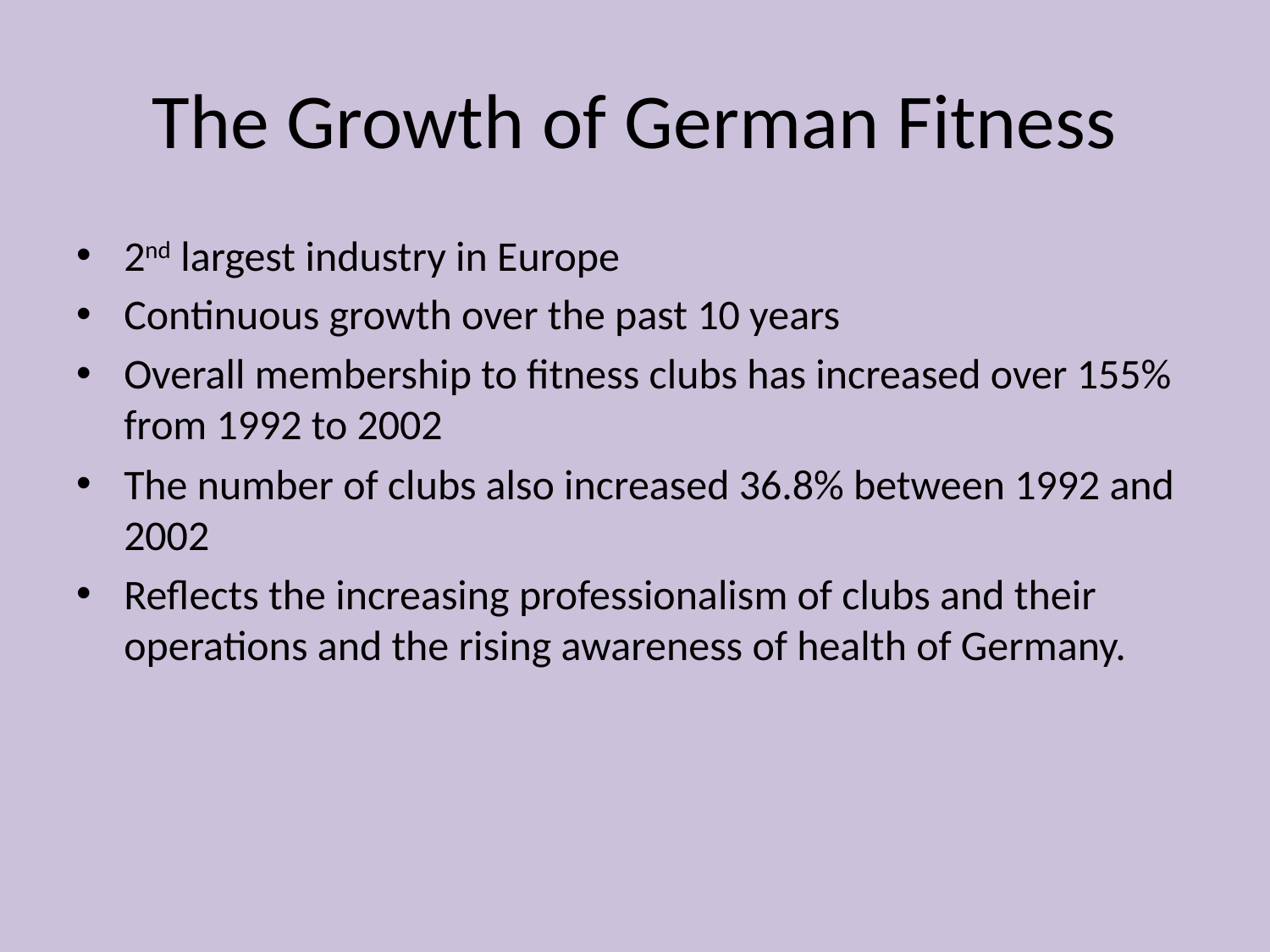

# The Growth of German Fitness
2nd largest industry in Europe
Continuous growth over the past 10 years
Overall membership to fitness clubs has increased over 155% from 1992 to 2002
The number of clubs also increased 36.8% between 1992 and 2002
Reflects the increasing professionalism of clubs and their operations and the rising awareness of health of Germany.